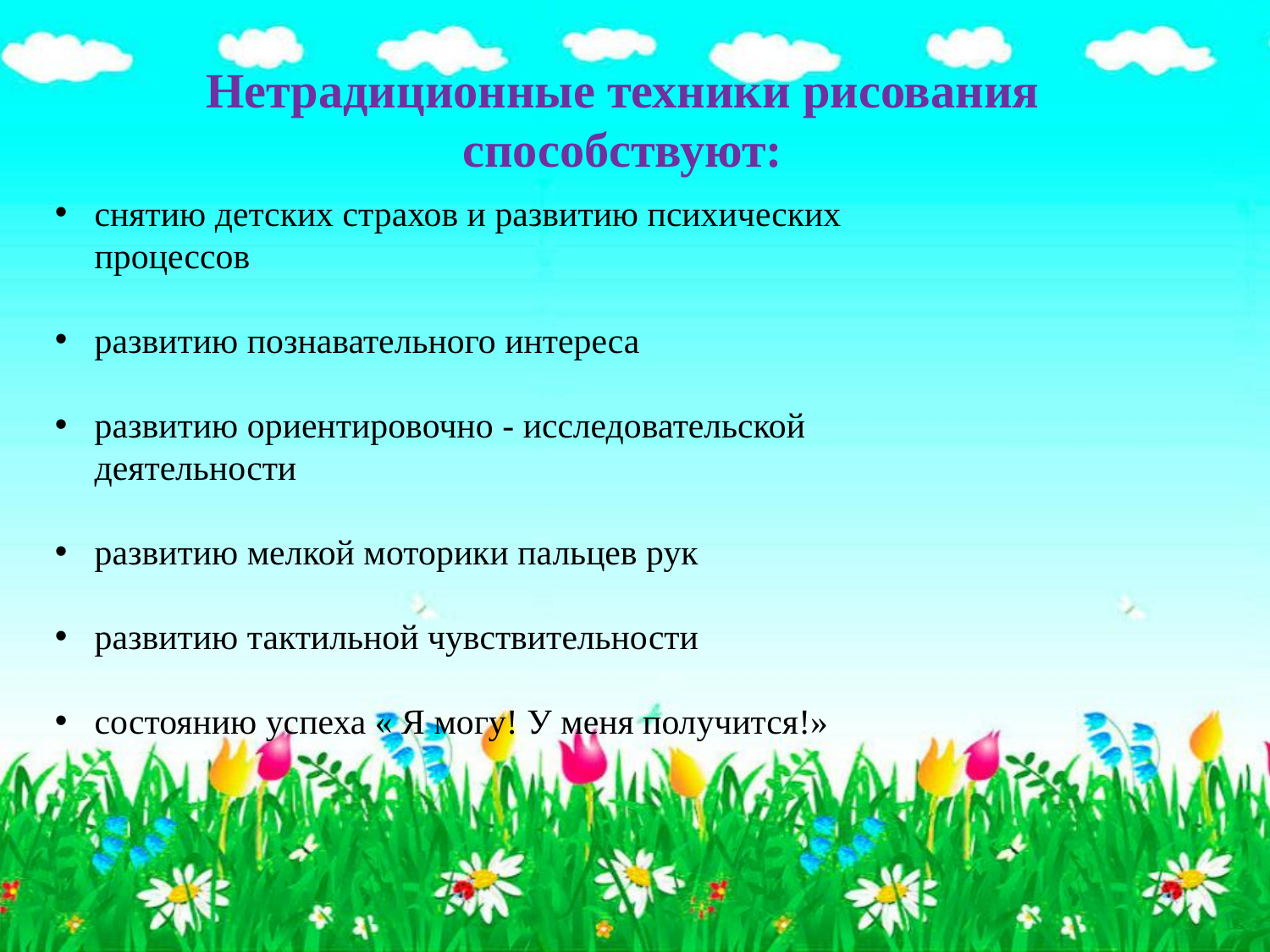

Нетрадиционные техники рисования способствуют:
снятию детских страхов и развитию психических процессов

развитию познавательного интереса

развитию ориентировочно - исследовательской деятельности

развитию мелкой моторики пальцев рук

развитию тактильной чувствительности

состоянию успеха « Я могу! У меня получится!»